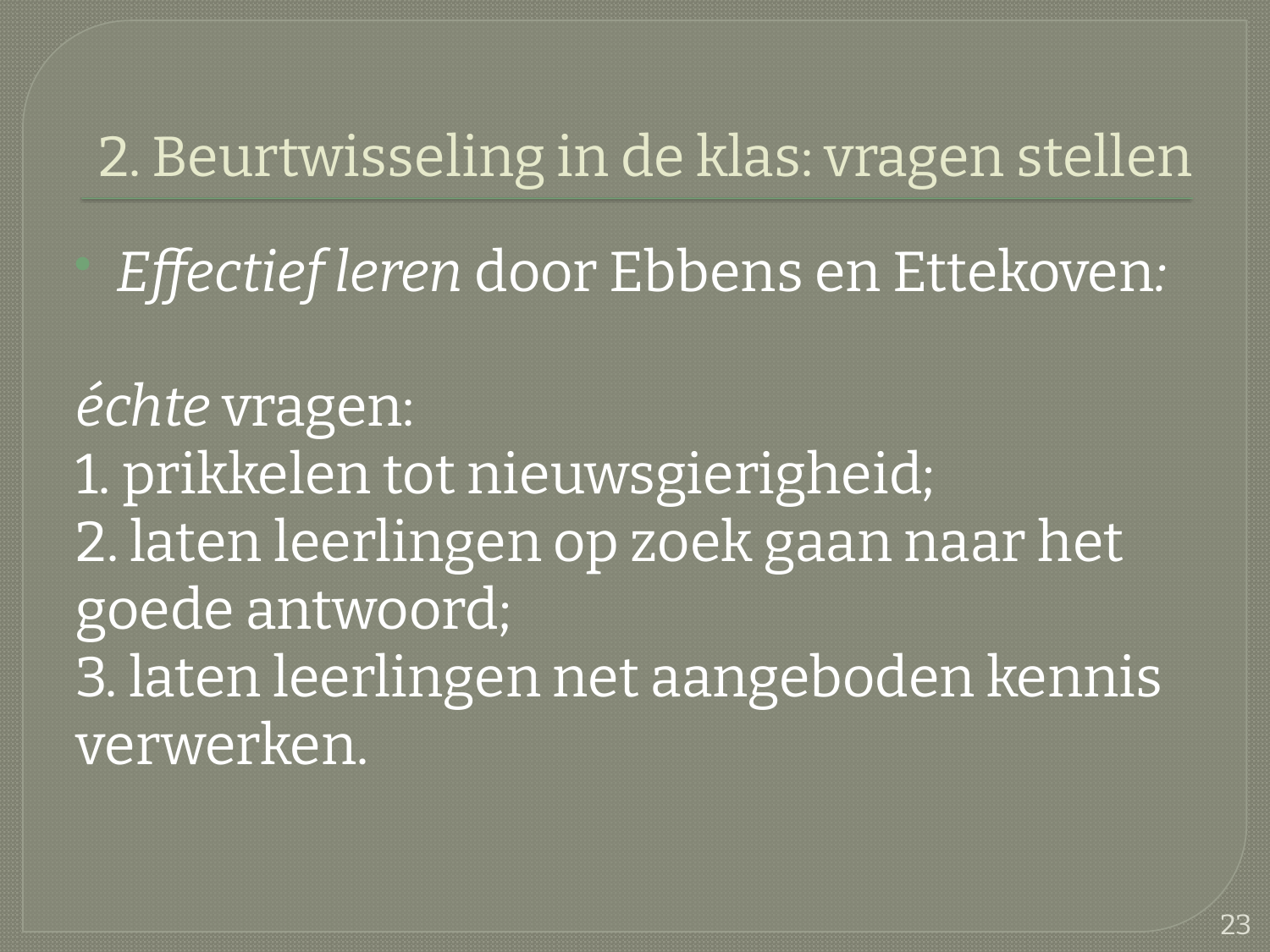

# 2. Beurtwisseling in de klas: vragen stellen
Effectief leren door Ebbens en Ettekoven:

échte vragen:
1. prikkelen tot nieuwsgierigheid;
2. laten leerlingen op zoek gaan naar het goede antwoord;
3. laten leerlingen net aangeboden kennis verwerken.

23